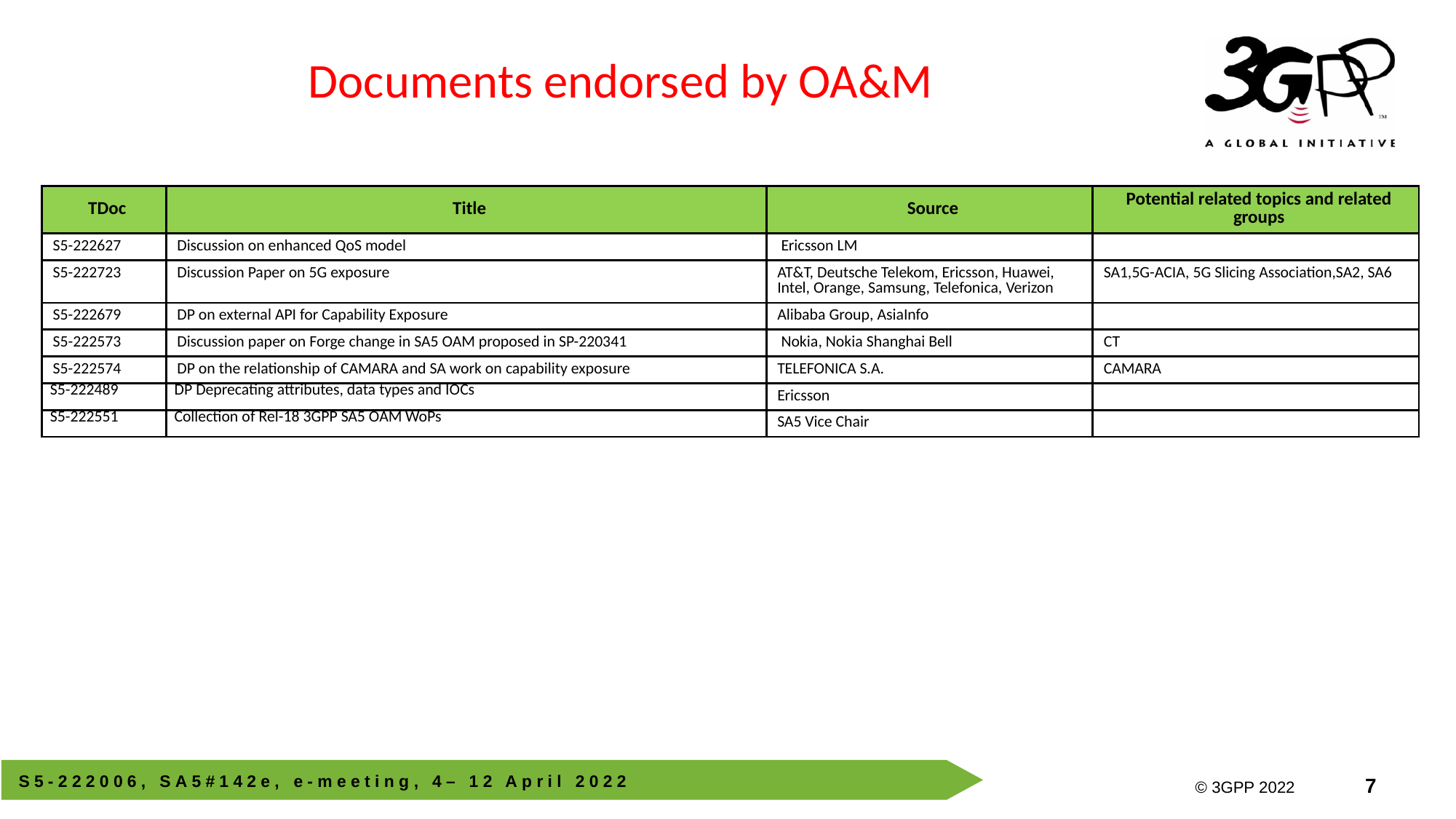

Documents endorsed by OA&M
| TDoc | Title | Source | Potential related topics and related groups |
| --- | --- | --- | --- |
| S5-222627 | Discussion on enhanced QoS model | Ericsson LM |  |
| S5-222723 | Discussion Paper on 5G exposure | AT&T, Deutsche Telekom, Ericsson, Huawei, Intel, Orange, Samsung, Telefonica, Verizon | SA1,5G-ACIA, 5G Slicing Association,SA2, SA6 |
| S5-222679 | DP on external API for Capability Exposure | Alibaba Group, AsiaInfo |  |
| S5-222573 | Discussion paper on Forge change in SA5 OAM proposed in SP-220341 | Nokia, Nokia Shanghai Bell | CT |
| S5-222574 | DP on the relationship of CAMARA and SA work on capability exposure | TELEFONICA S.A. | CAMARA |
| S5-222489 | DP Deprecating attributes, data types and IOCs | Ericsson |  |
| S5-222551 | Collection of Rel-18 3GPP SA5 OAM WoPs | SA5 Vice Chair |  |